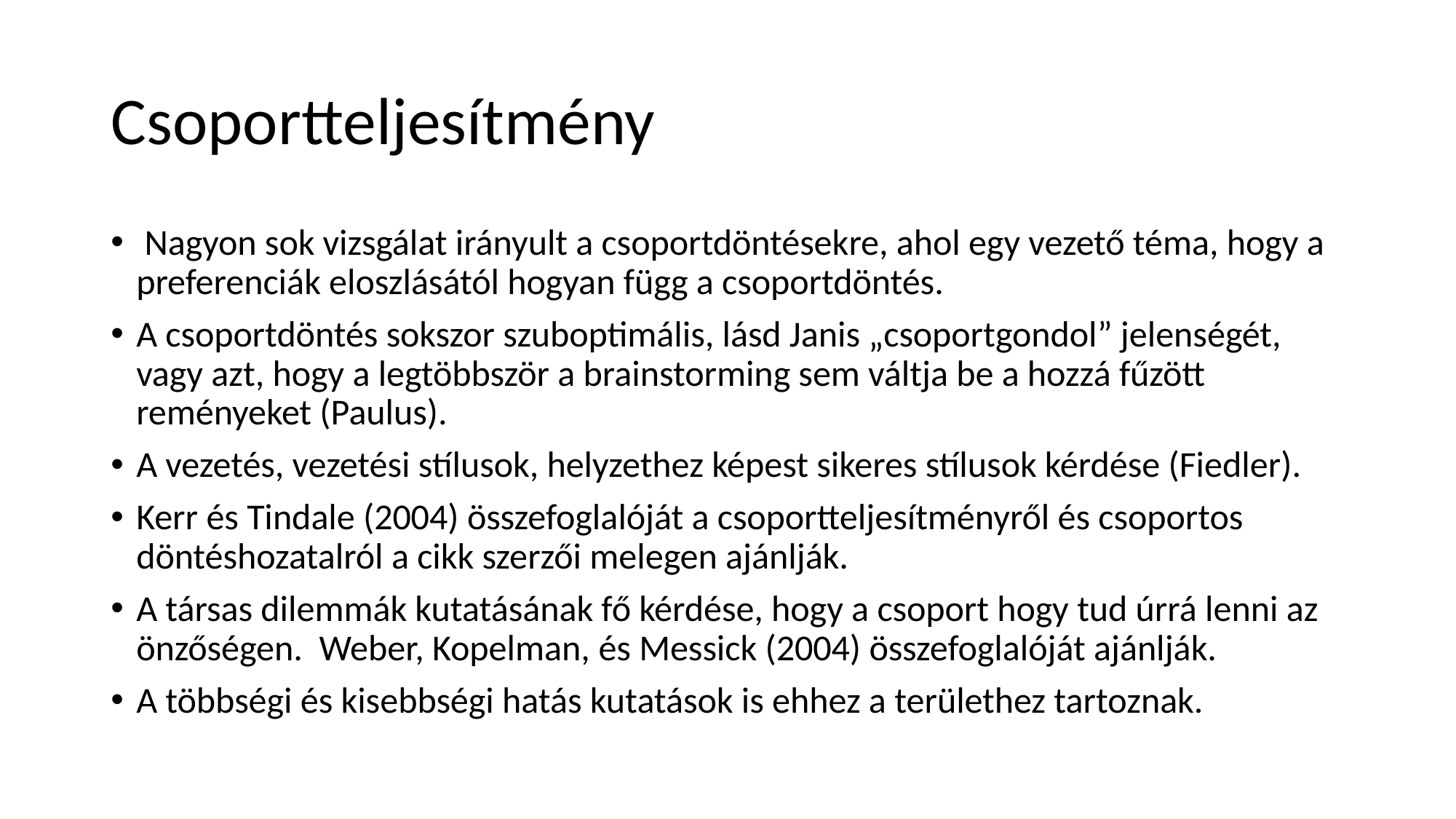

# Csoportteljesítmény
 Nagyon sok vizsgálat irányult a csoportdöntésekre, ahol egy vezető téma, hogy a preferenciák eloszlásától hogyan függ a csoportdöntés.
A csoportdöntés sokszor szuboptimális, lásd Janis „csoportgondol” jelenségét, vagy azt, hogy a legtöbbször a brainstorming sem váltja be a hozzá fűzött reményeket (Paulus).
A vezetés, vezetési stílusok, helyzethez képest sikeres stílusok kérdése (Fiedler).
Kerr és Tindale (2004) összefoglalóját a csoportteljesítményről és csoportos döntéshozatalról a cikk szerzői melegen ajánlják.
A társas dilemmák kutatásának fő kérdése, hogy a csoport hogy tud úrrá lenni az önzőségen.  Weber, Kopelman, és Messick (2004) összefoglalóját ajánlják.
A többségi és kisebbségi hatás kutatások is ehhez a területhez tartoznak.